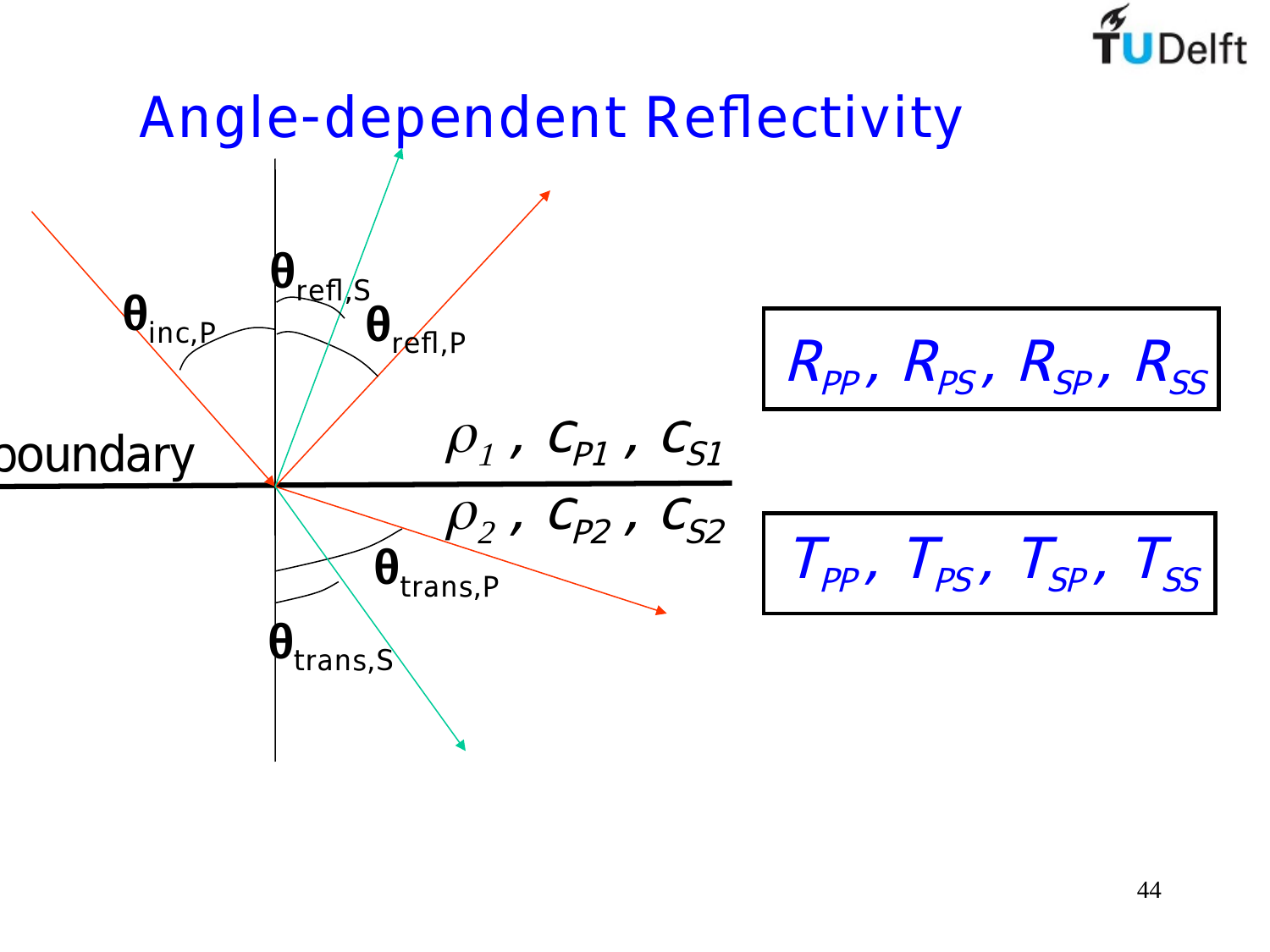

# Angle-dependent Reflectivity

θrefl,S
θinc,P
θrefl,P

boundary

θtrans,P

θtrans,S
ρ1 , cP1 , cS1

ρ2 , cP2 , cS2

RPP , RPS , RSP , RSS

TPP , TPS , TSP , TSS
44